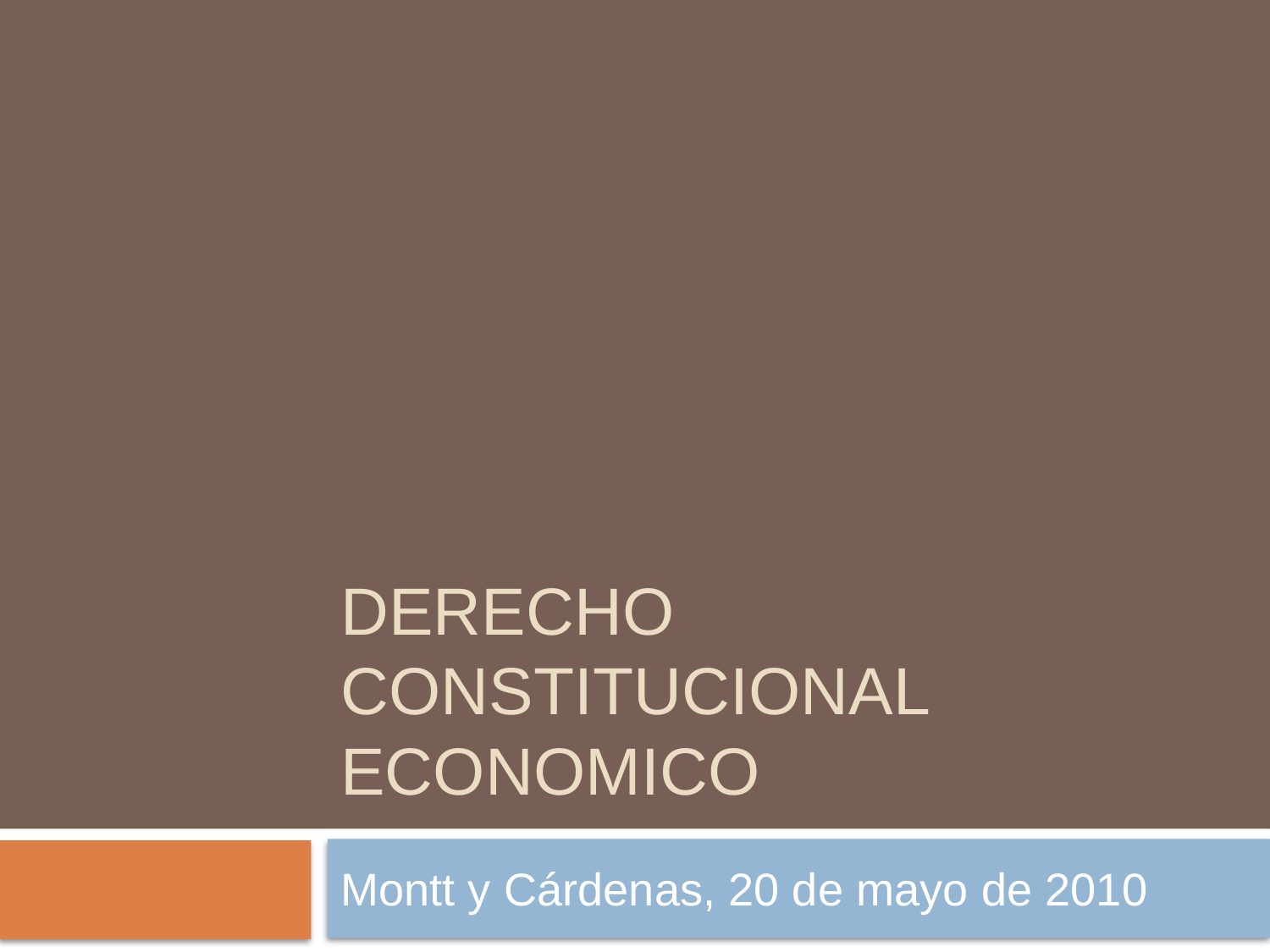

# DERECHO CONSTITUCIONAL ECONOMICO
Montt y Cárdenas, 20 de mayo de 2010